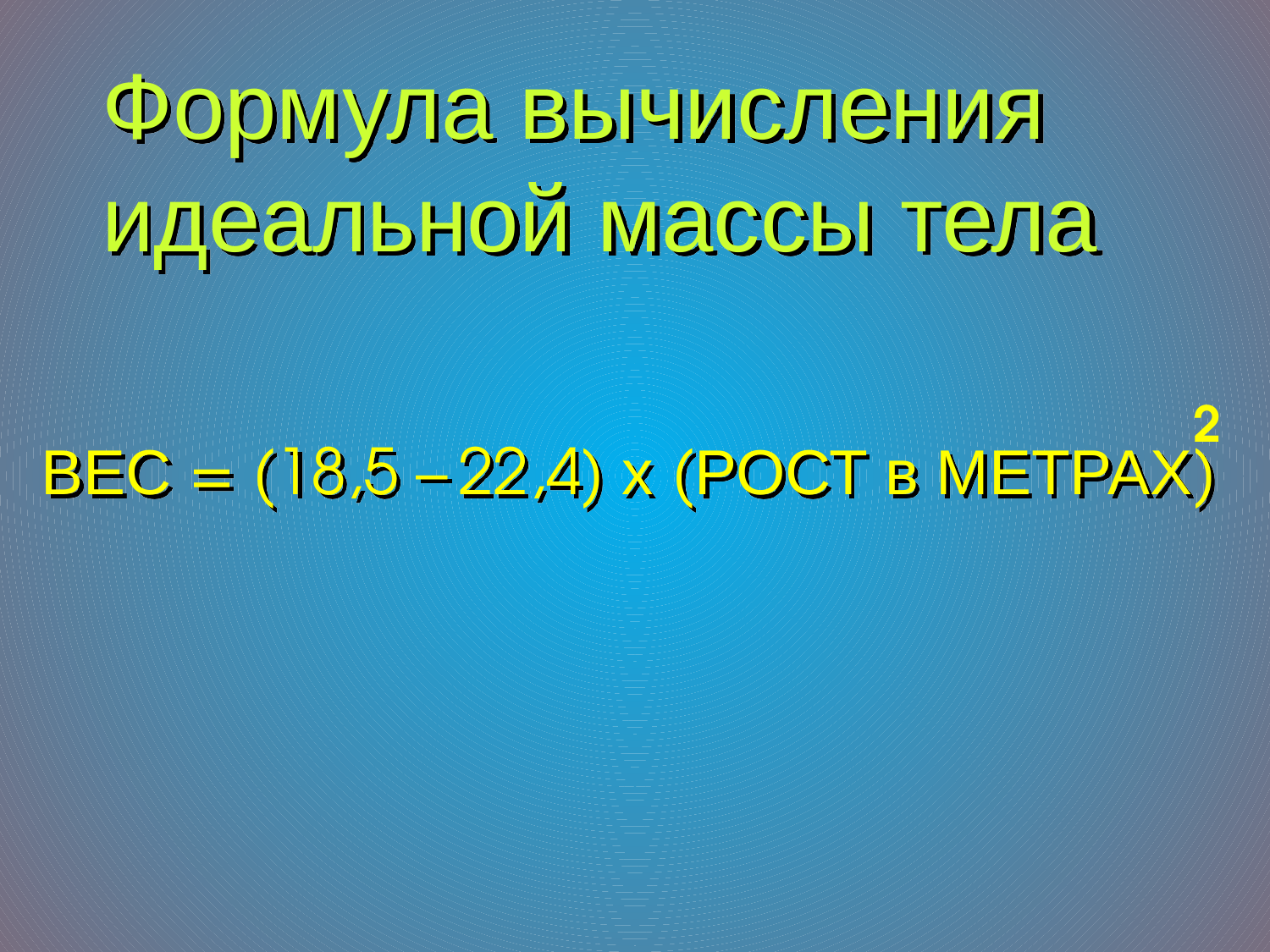

Формула вычисления
идеальной массы тела

 ВЕС = (18,5 – 22,4) х (РОСТ в МЕТРАХ)

2